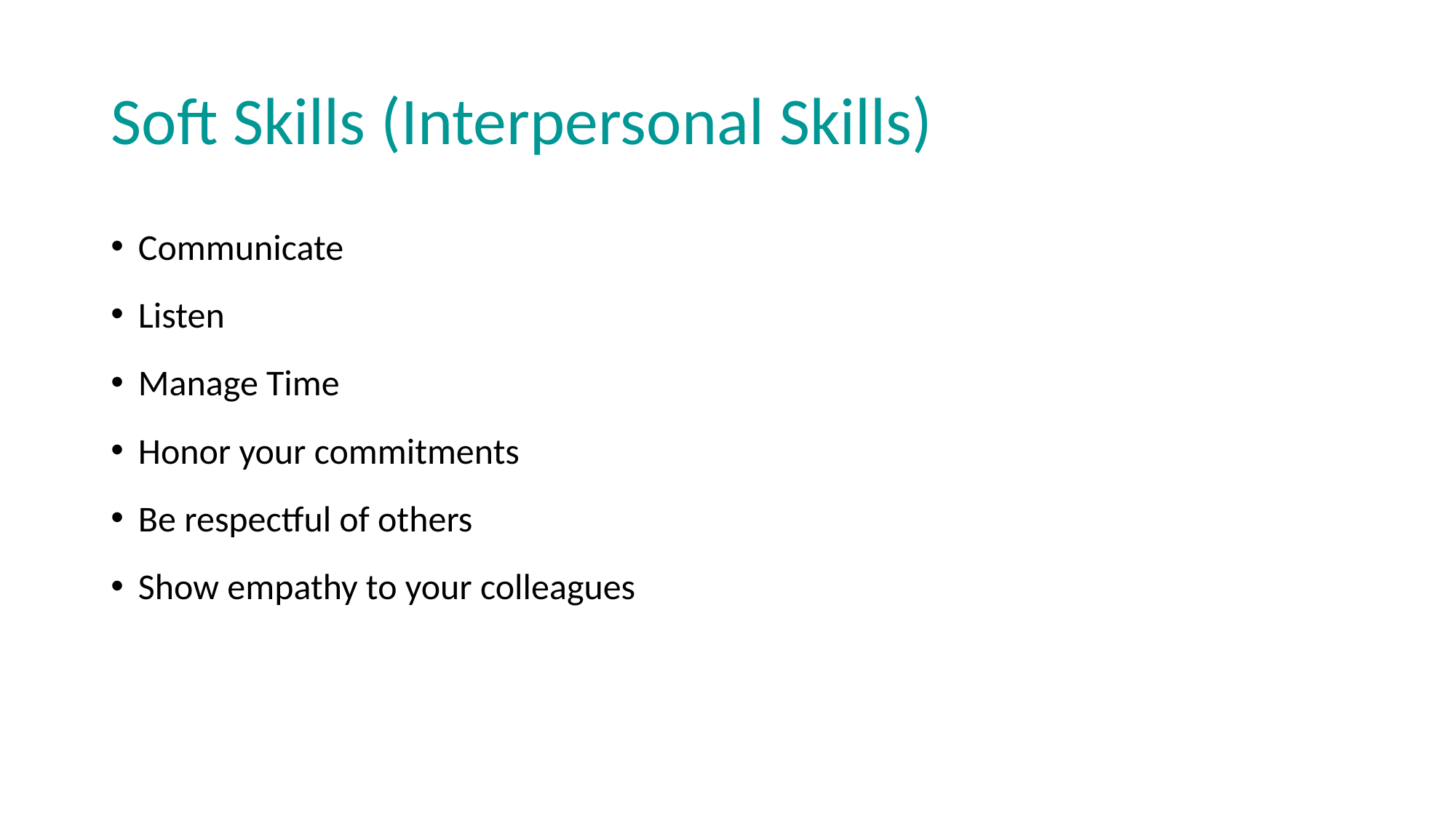

# Soft Skills (Interpersonal Skills)
Communicate
Listen
Manage Time
Honor your commitments
Be respectful of others
Show empathy to your colleagues